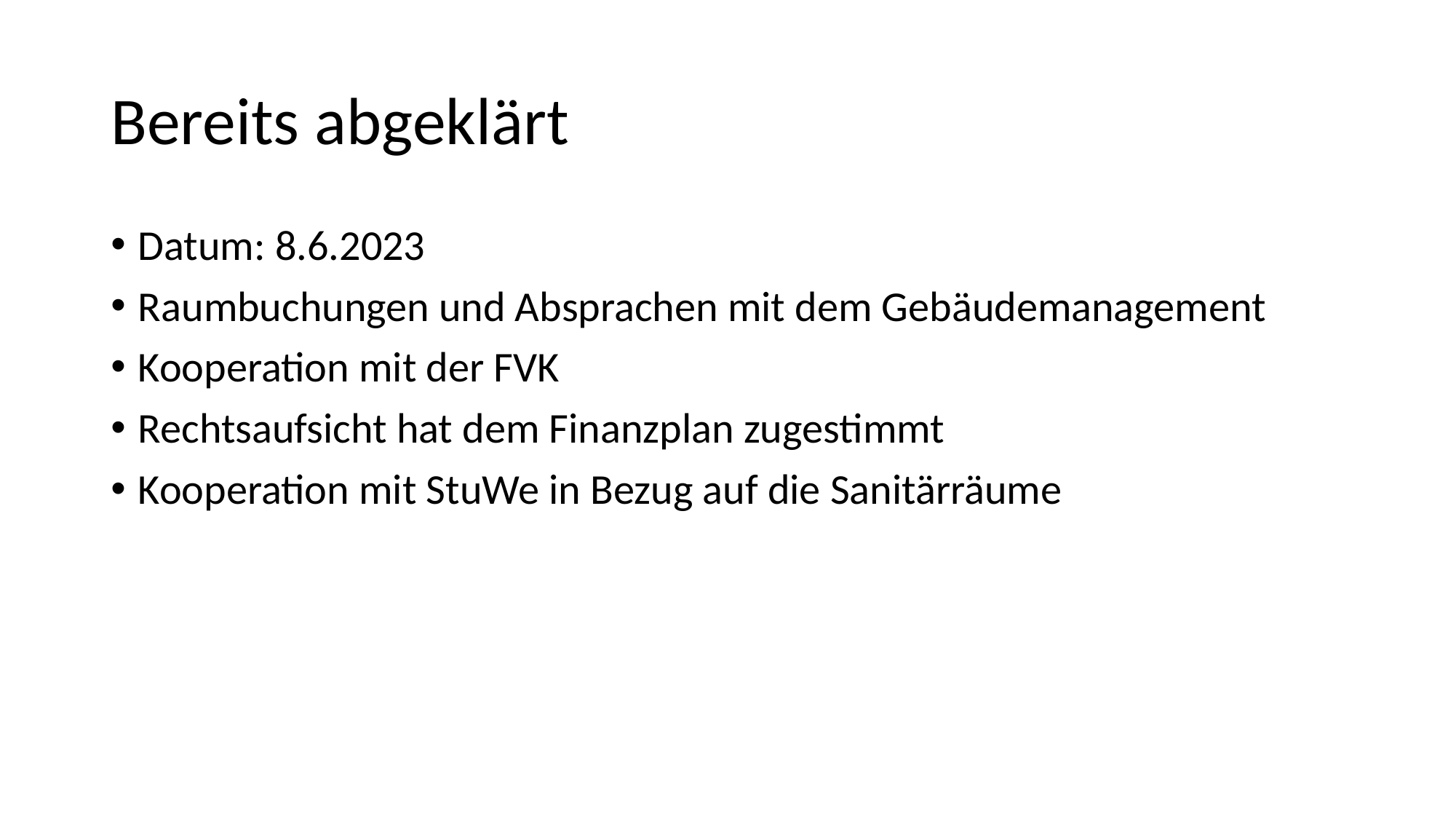

# Bereits abgeklärt
Datum: 8.6.2023
Raumbuchungen und Absprachen mit dem Gebäudemanagement
Kooperation mit der FVK
Rechtsaufsicht hat dem Finanzplan zugestimmt
Kooperation mit StuWe in Bezug auf die Sanitärräume